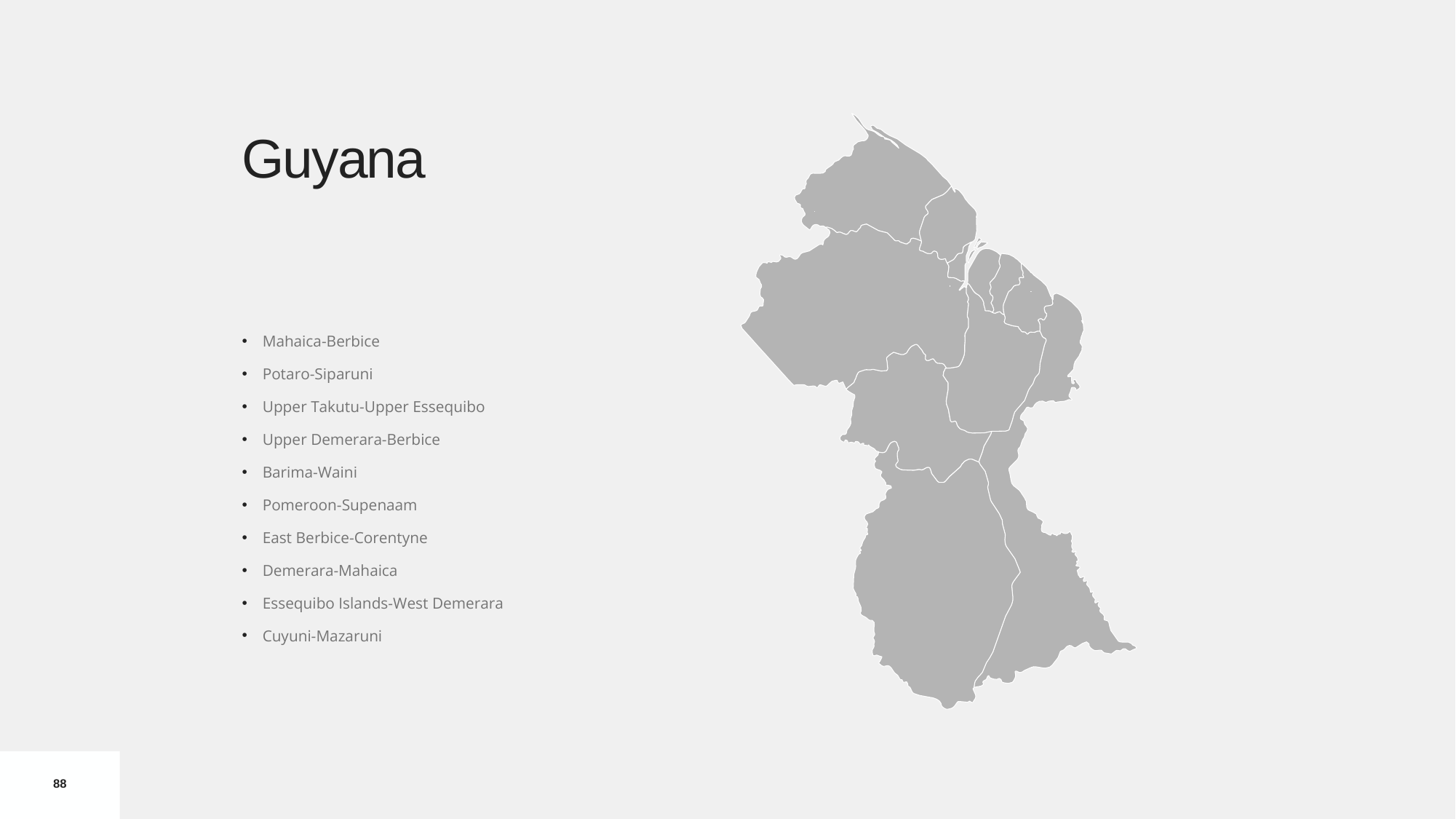

# Guyana

Mahaica-Berbice
Potaro-Siparuni
Upper Takutu-Upper Essequibo
Upper Demerara-Berbice
Barima-Waini
Pomeroon-Supenaam
East Berbice-Corentyne
Demerara-Mahaica
Essequibo Islands-West Demerara
Cuyuni-Mazaruni